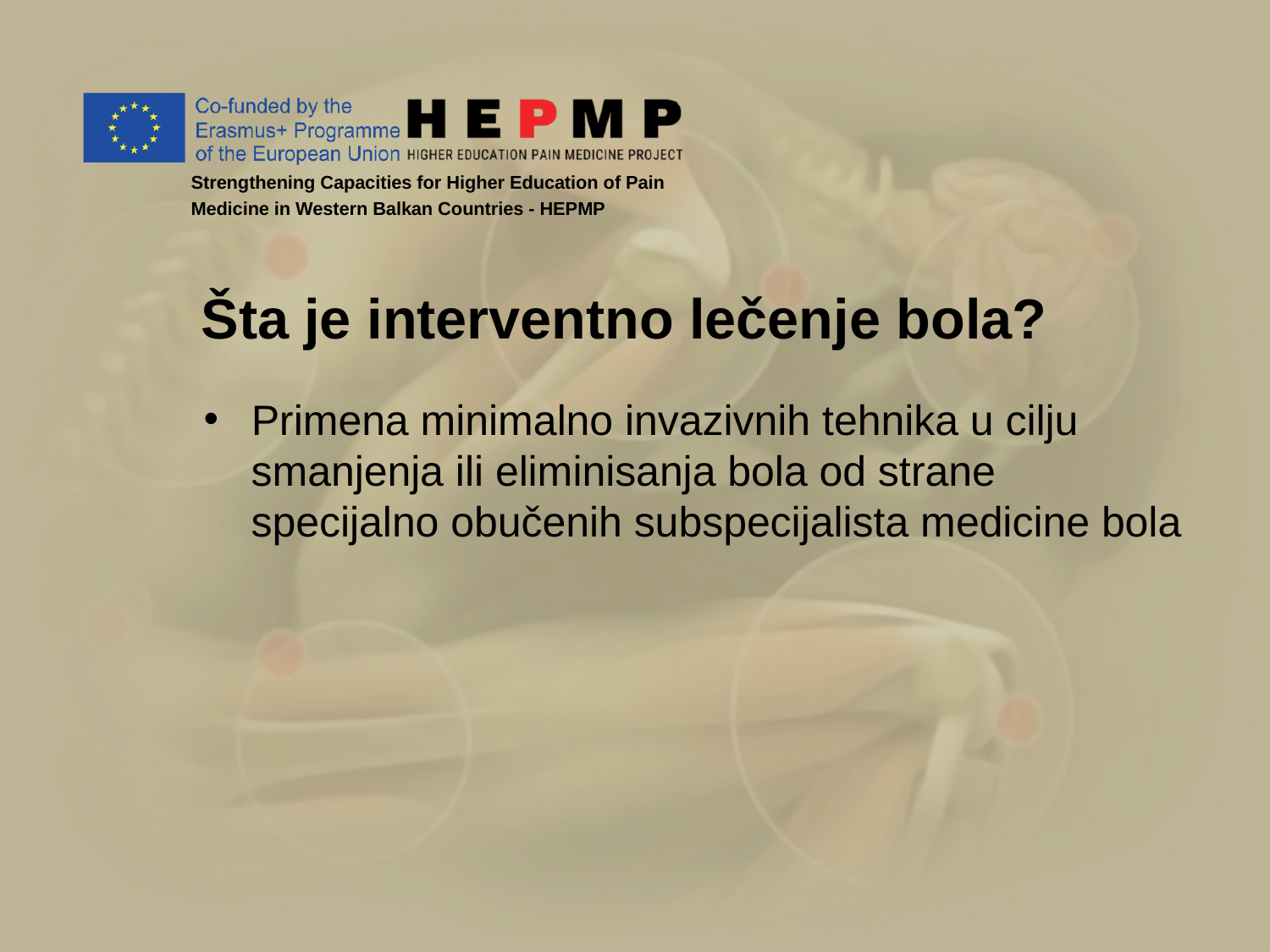

Šta je interventno lečenje bola?

Primena minimalno invazivnih tehnika u cilju
    smanjenja ili eliminisanja bola od strane
    specijalno obučenih subspecijalista medicine bola